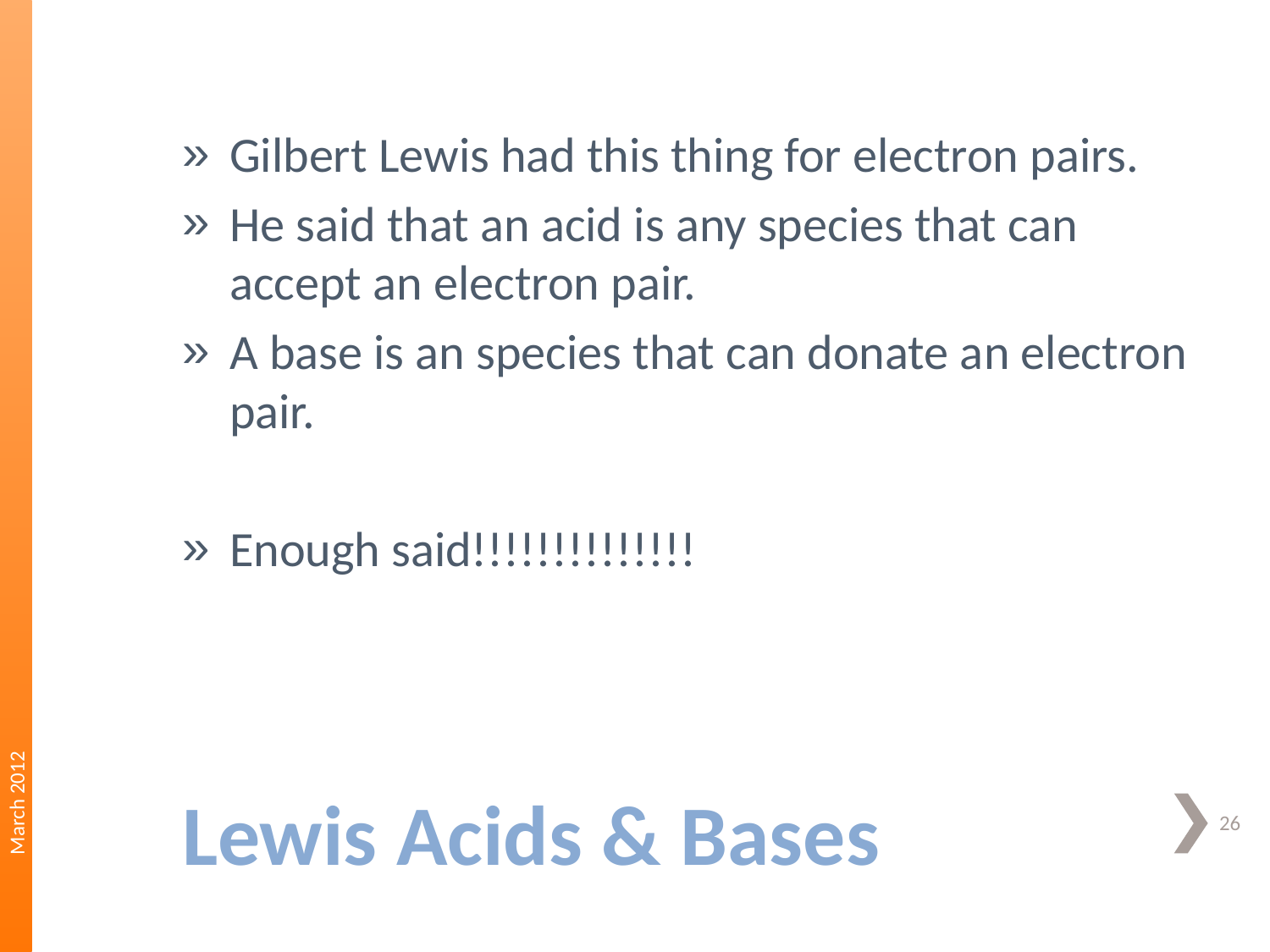

Gilbert Lewis had this thing for electron pairs.
He said that an acid is any species that can accept an electron pair.
A base is an species that can donate an electron pair.

Enough said!!!!!!!!!!!!!!
March 2012
# Lewis Acids & Bases
26